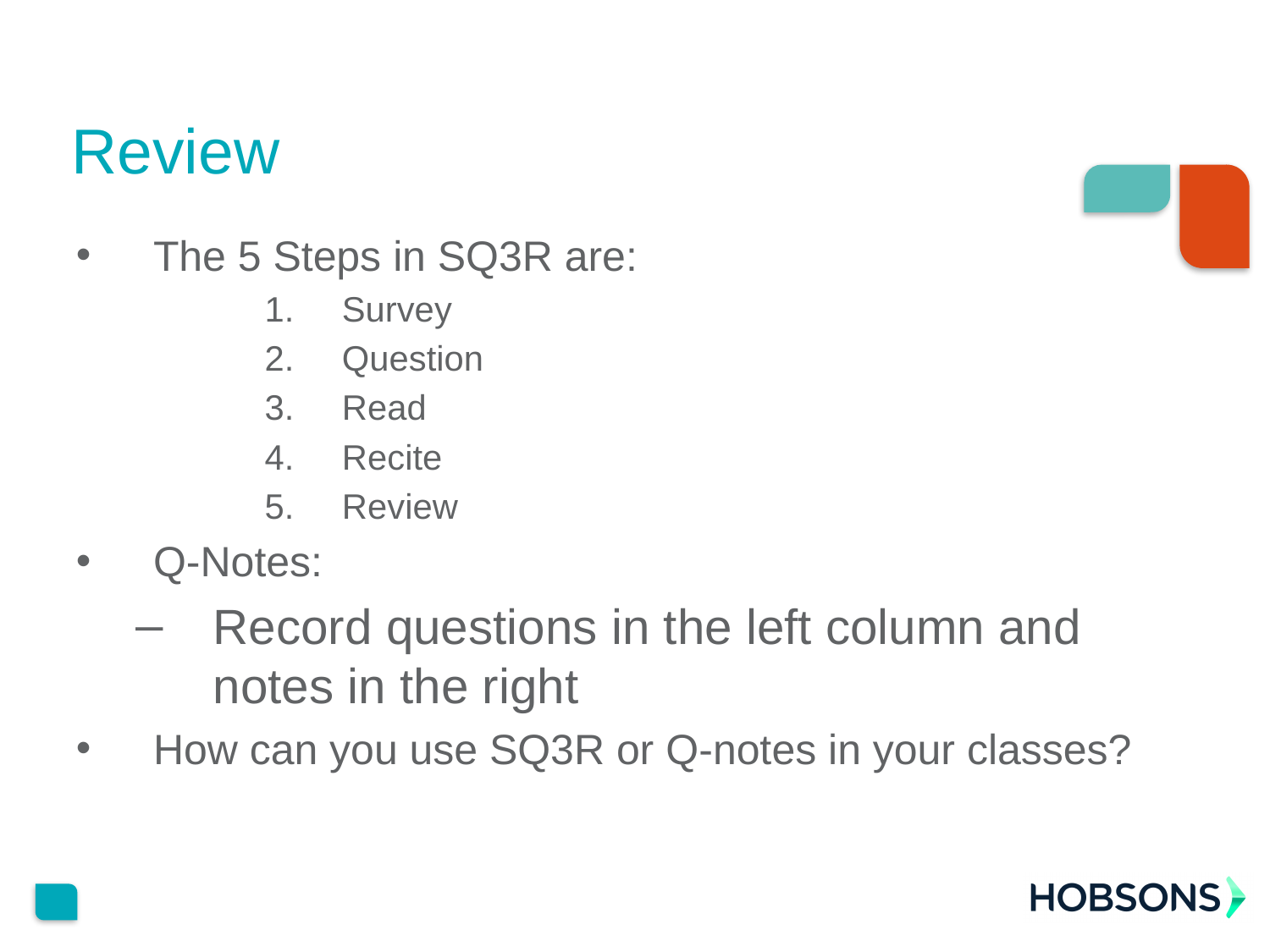

# Review
The 5 Steps in SQ3R are:
Survey
Question
Read
Recite
Review
Q-Notes:
Record questions in the left column and notes in the right
How can you use SQ3R or Q-notes in your classes?